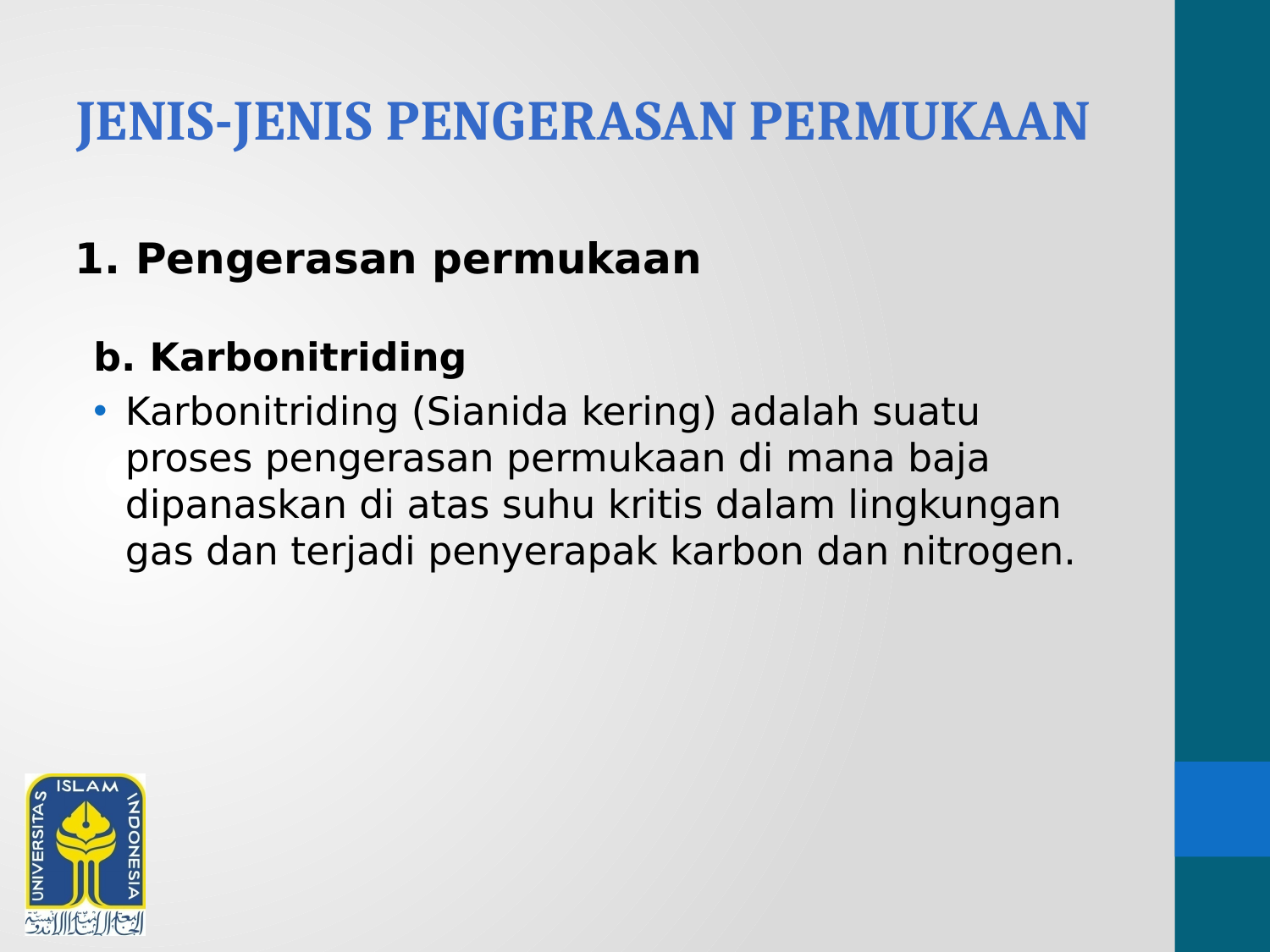

# Jenis-jenis pengerasan permukaan
1. Pengerasan permukaan
b. Karbonitriding
Karbonitriding (Sianida kering) adalah suatu proses pengerasan permukaan di mana baja dipanaskan di atas suhu kritis dalam lingkungan gas dan terjadi penyerapak karbon dan nitrogen.